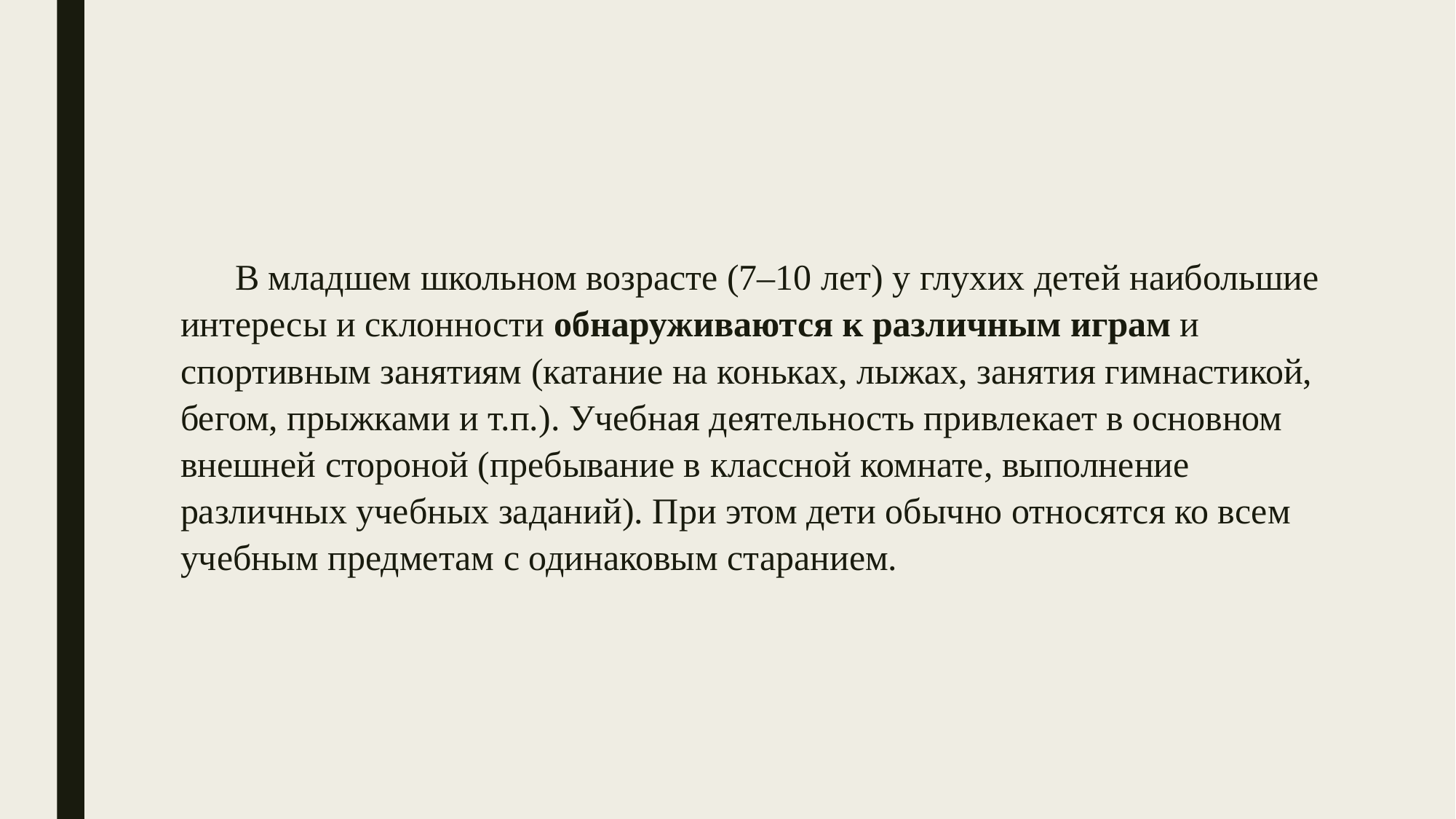

# В младшем школьном возрасте (7–10 лет) у глухих детей наибольшие интересы и склонности обнаруживаются к различным играм и спортивным занятиям (катание на коньках, лыжах, занятия гимнастикой, бегом, прыжками и т.п.). Учебная деятельность привлекает в основном внешней стороной (пребывание в классной комнате, выполнение различных учебных заданий). При этом дети обычно относятся ко всем учебным предметам с одинаковым старанием.